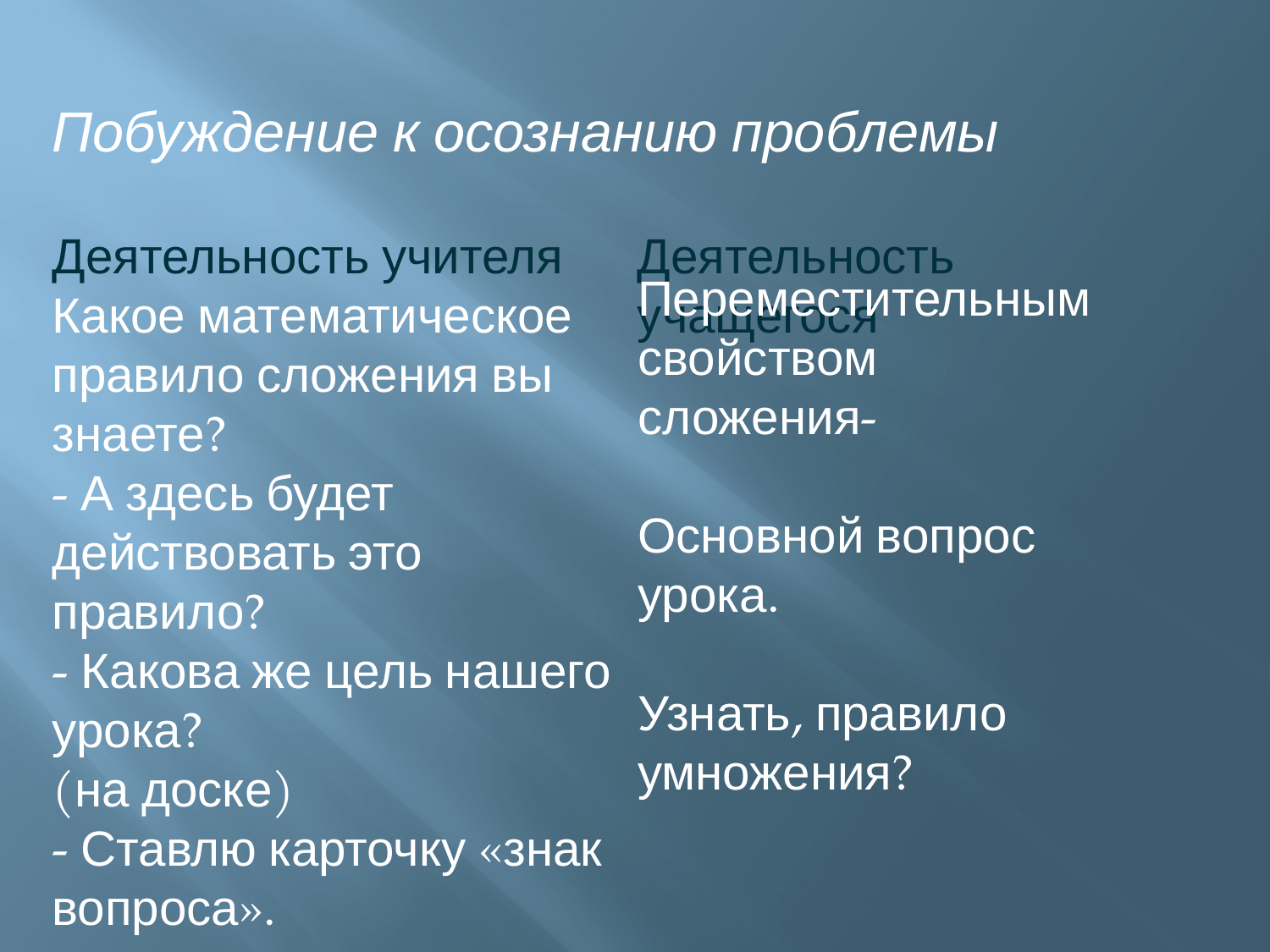

Побуждение к осознанию проблемы

Деятельность учителя Какое математическое правило сложения вы знаете?
- А здесь будет действовать это правило?
- Какова же цель нашего урока?
(на доске)
- Ставлю карточку «знак вопроса».
Деятельность учащегося

Переместительным свойством сложения-

Основной вопрос урока.

Узнать, правило умножения?